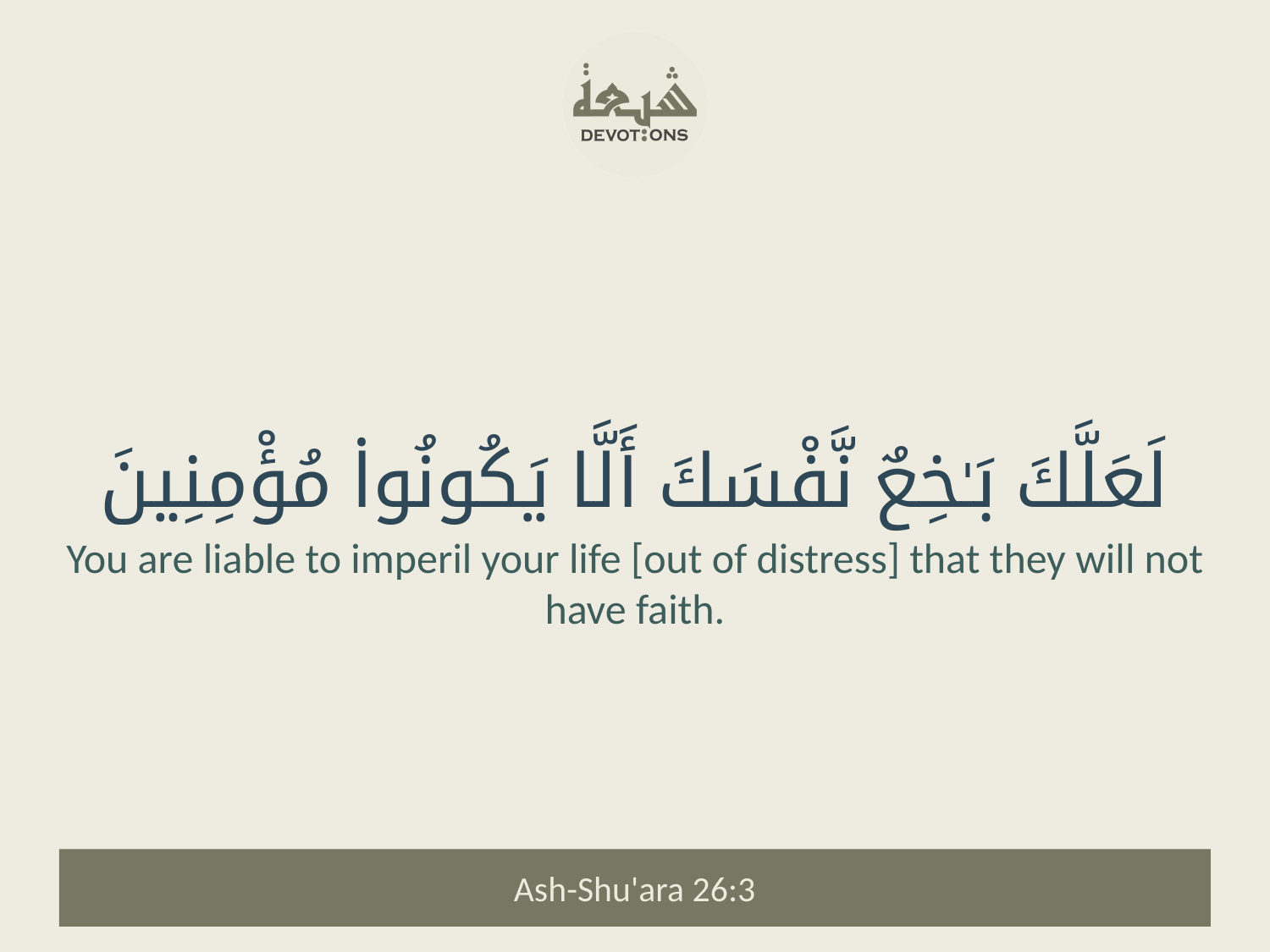

لَعَلَّكَ بَـٰخِعٌ نَّفْسَكَ أَلَّا يَكُونُوا۟ مُؤْمِنِينَ
You are liable to imperil your life [out of distress] that they will not have faith.
Ash-Shu'ara 26:3